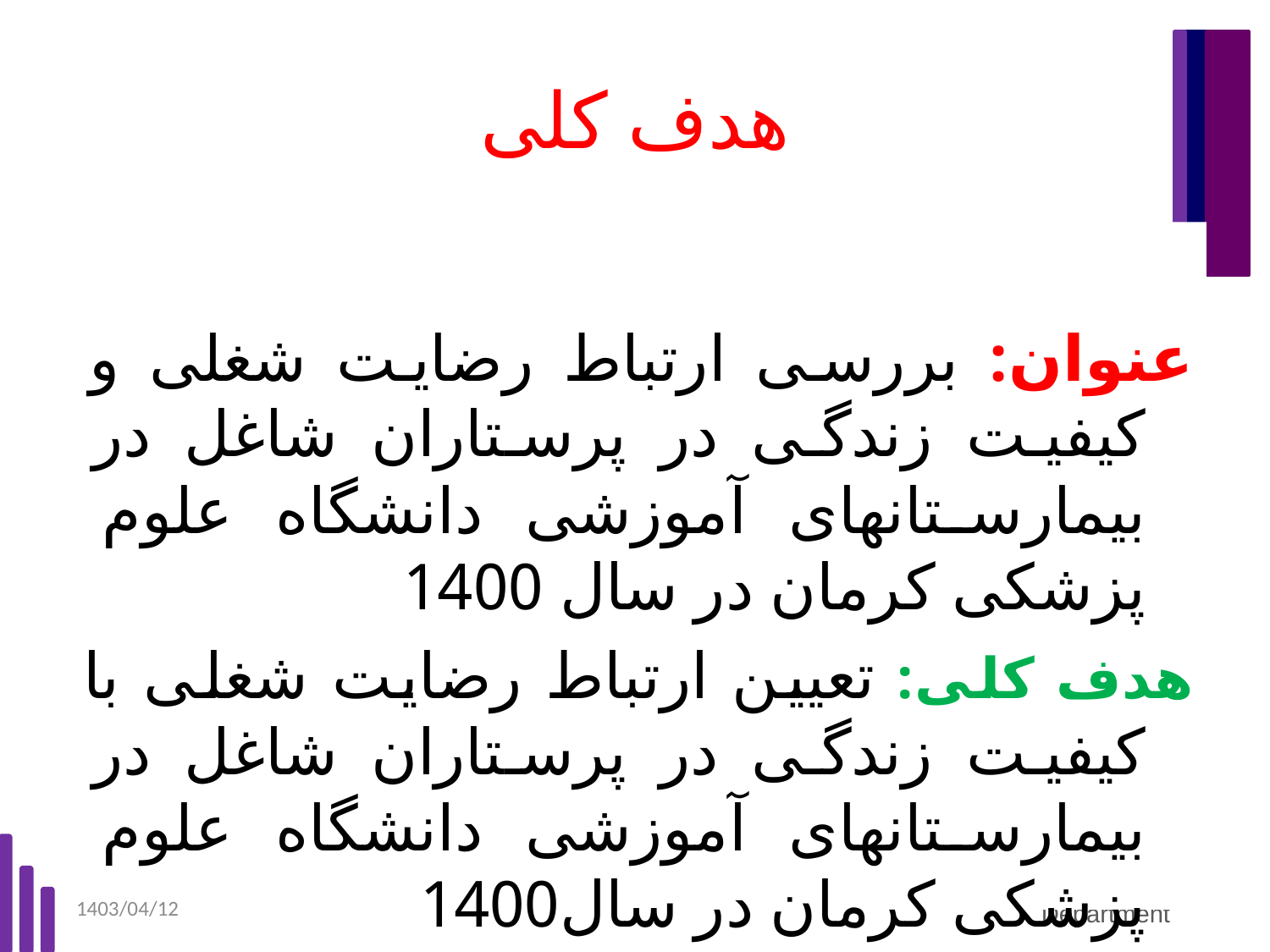

# هدف کلی

عنوان: بررسی ارتباط رضایت شغلی و کیفیت زندگی در پرستاران شاغل در بیمارستانهای آموزشی دانشگاه علوم پزشکی کرمان در سال 1400
هدف کلی: تعیین ارتباط رضایت شغلی با کیفیت زندگی در پرستاران شاغل در بیمارستانهای آموزشی دانشگاه علوم پزشکی کرمان در سال1400

1403/04/12